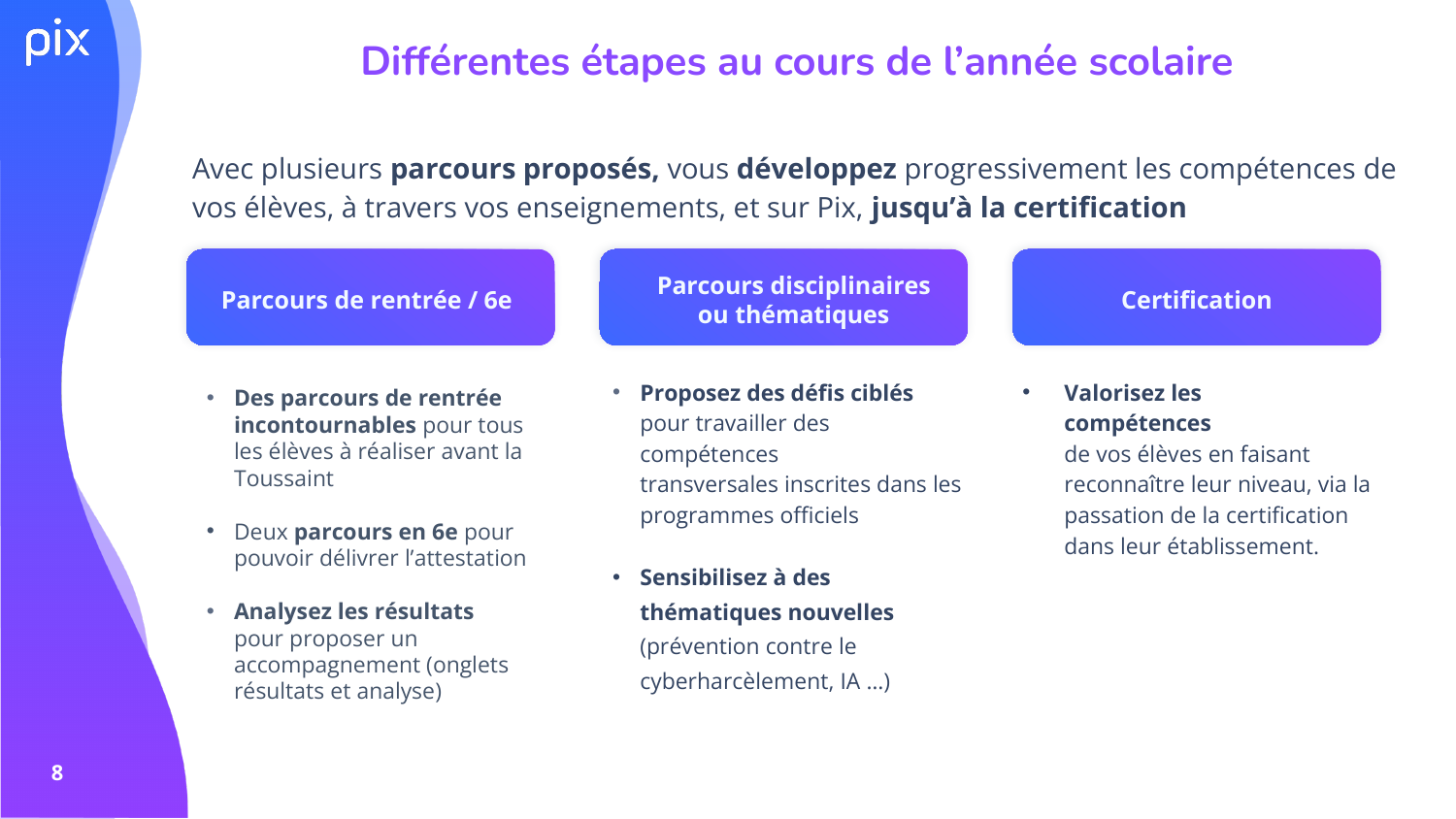

# Différentes étapes au cours de l’année scolaire
Avec plusieurs parcours proposés, vous développez progressivement les compétences de vos élèves, à travers vos enseignements, et sur Pix, jusqu’à la certification

Parcours de rentrée / 6e
Parcours disciplinaires ou thématiques
Certification
Proposez des défis ciblés  pour travailler des compétences
transversales inscrites dans les programmes officiels

Sensibilisez à des thématiques nouvelles (prévention contre le
cyberharcèlement, IA …)

Valorisez les
compétences
de vos élèves en faisant reconnaître leur niveau, via la passation de la certification dans leur établissement.

Des parcours de rentrée incontournables pour tous les élèves à réaliser avant la Toussaint
Deux parcours en 6e pour pouvoir délivrer l’attestation

Analysez les résultats pour proposer un accompagnement (onglets résultats et analyse)